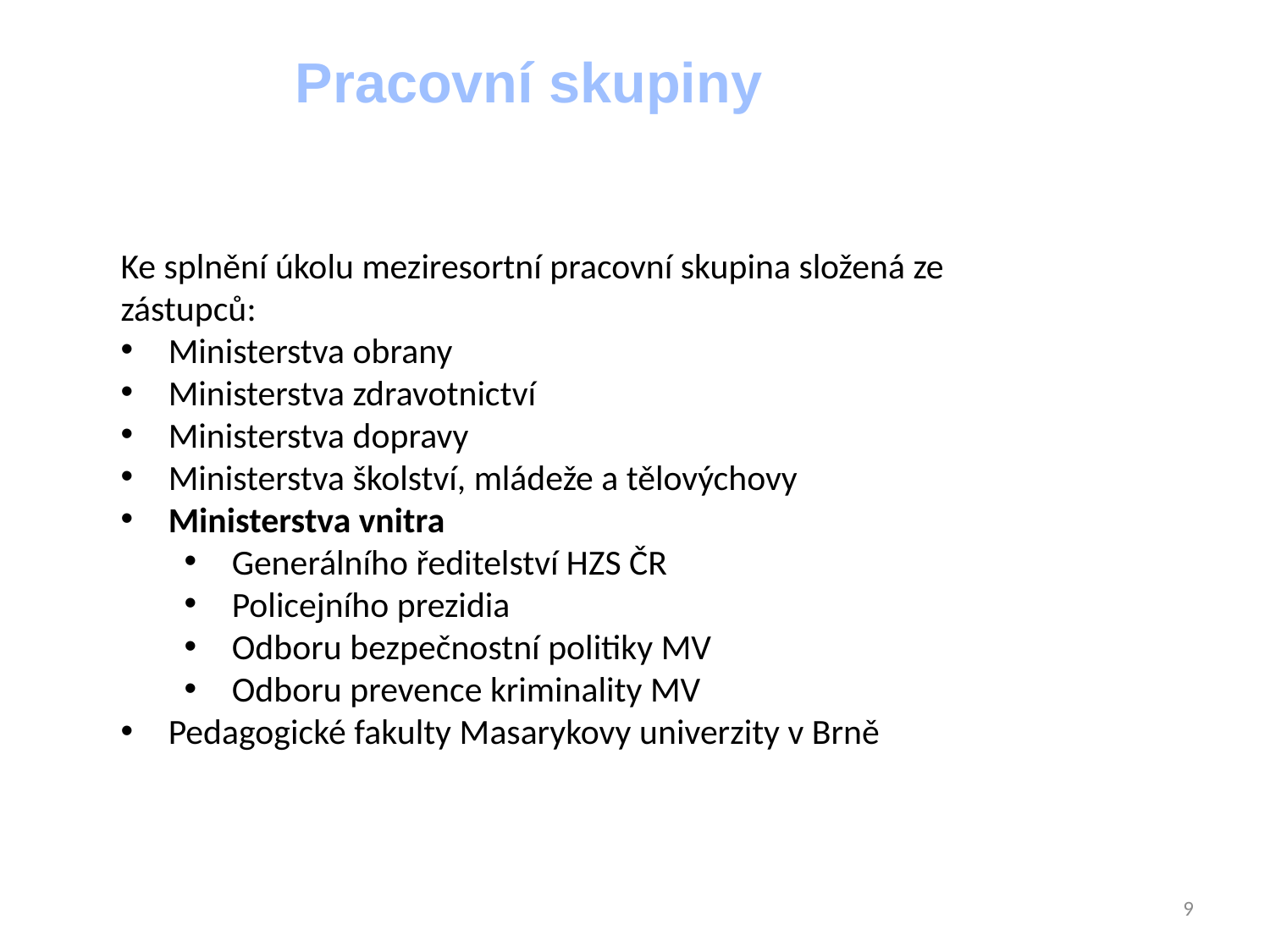

Pracovní skupiny
Ke splnění úkolu meziresortní pracovní skupina složená ze zástupců:
Ministerstva obrany
Ministerstva zdravotnictví
Ministerstva dopravy
Ministerstva školství, mládeže a tělovýchovy
Ministerstva vnitra
Generálního ředitelství HZS ČR
Policejního prezidia
Odboru bezpečnostní politiky MV
Odboru prevence kriminality MV
Pedagogické fakulty Masarykovy univerzity v Brně

9